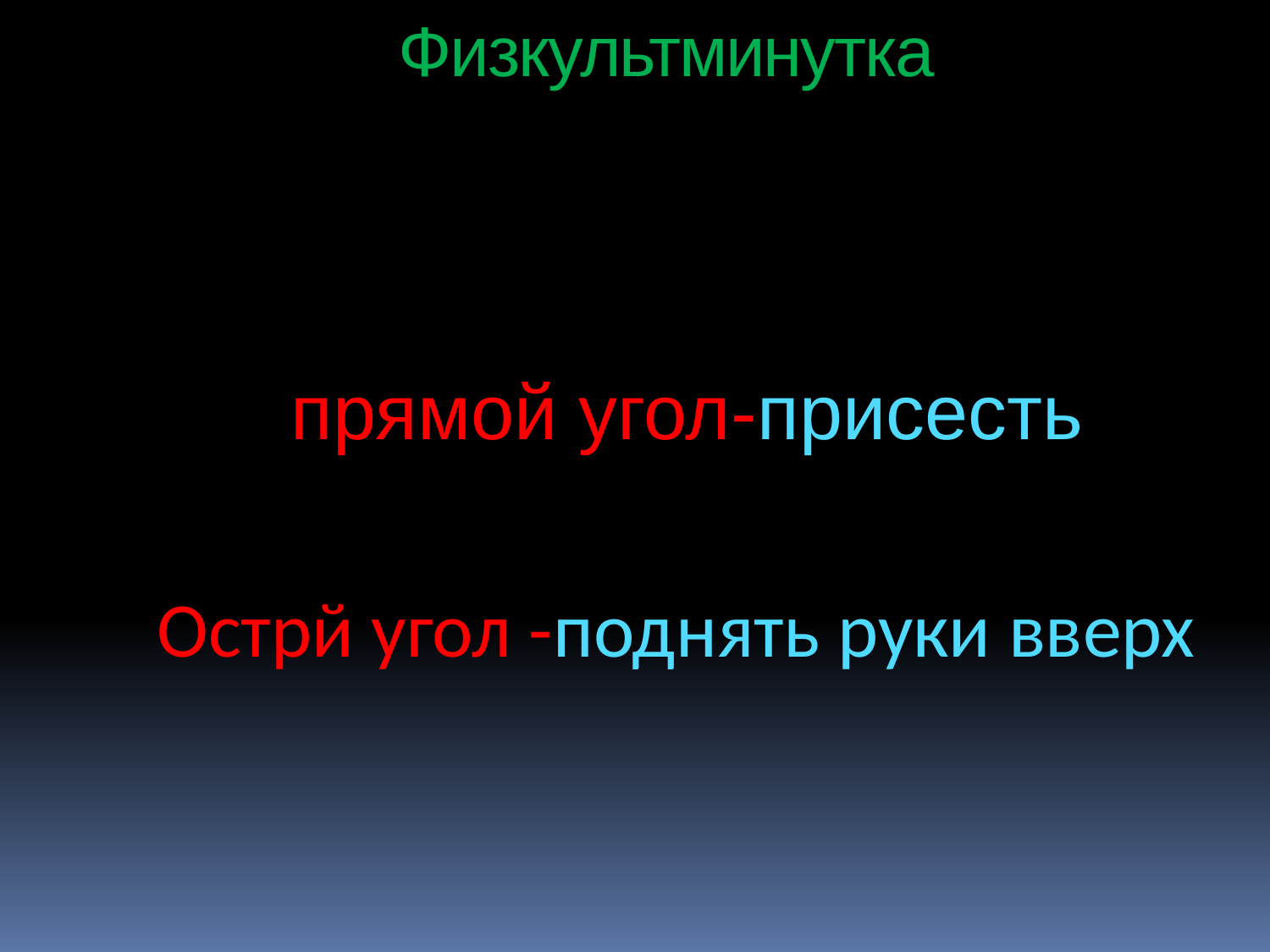

# Физкультминутка

 прямой угол-присесть

Острй угол -поднять руки вверх